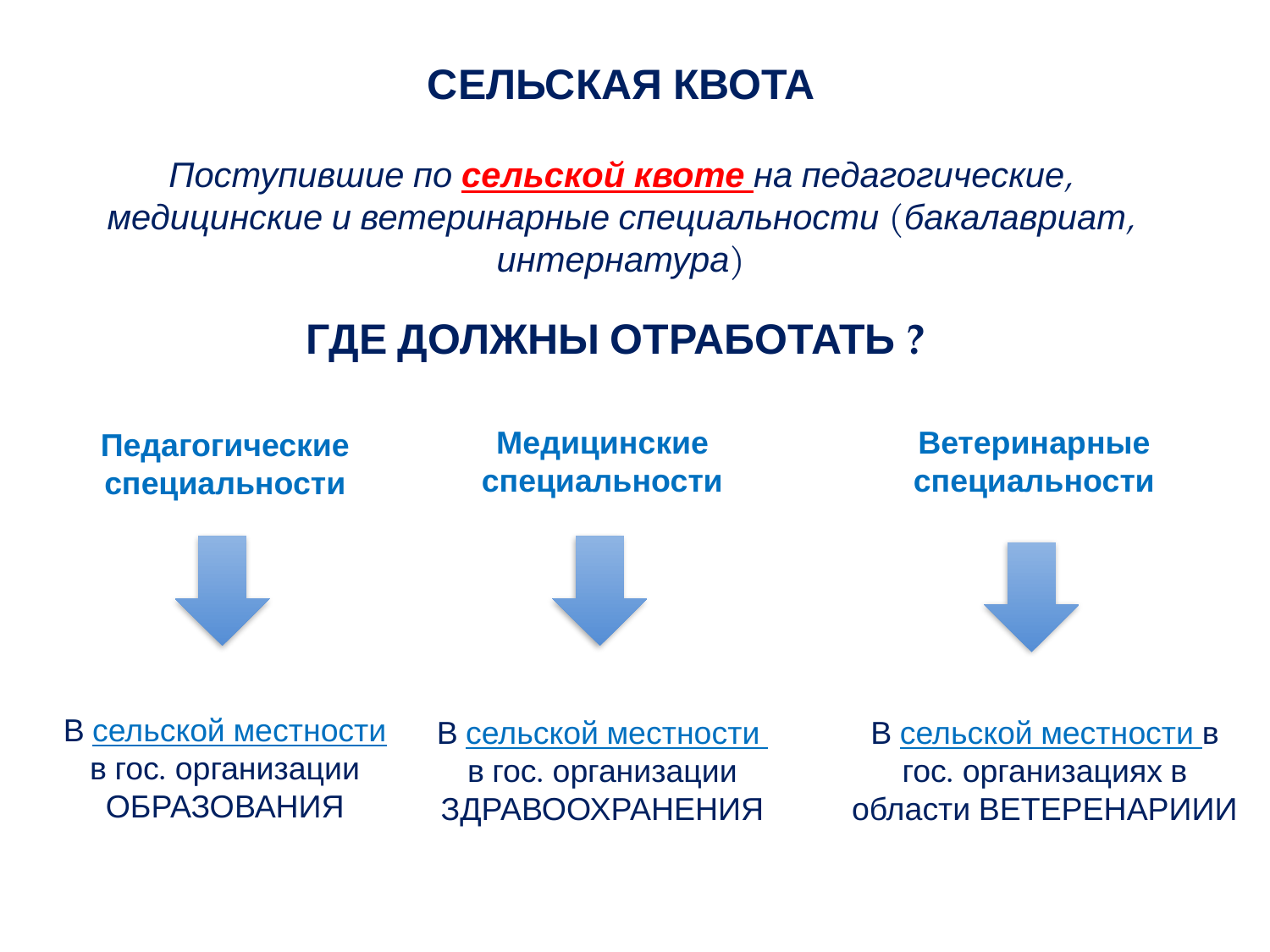

СЕЛЬСКАЯ КВОТА
Поступившие по сельской квоте на педагогические, медицинские и ветеринарные специальности (бакалавриат, интернатура)
ГДЕ ДОЛЖНЫ ОТРАБОТАТЬ ?
Медицинские специальности
Ветеринарные специальности
Педагогические специальности

В сельской местности в гос. организации ОБРАЗОВАНИЯ
В сельской местности
в гос. организации ЗДРАВООХРАНЕНИЯ
В сельской местности в гос. организациях в области ВЕТЕРЕНАРИИИ